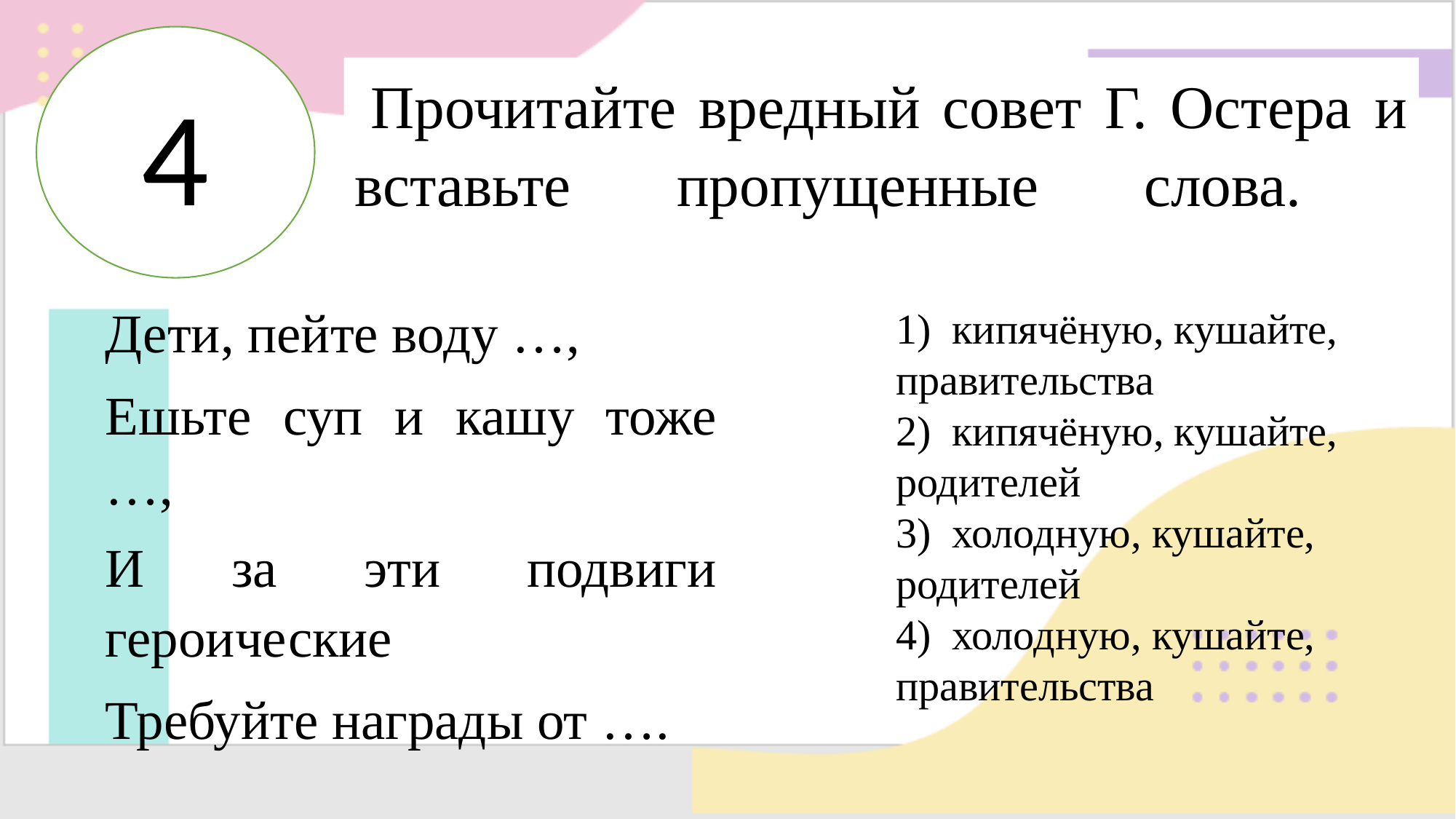

4
# Прочитайте вредный совет Г. Остера и вставьте пропущенные слова.
Дети, пейте воду …,
Ешьте суп и кашу тоже …,
И за эти подвиги героические
Требуйте награды от ….
1)  кипячёную, кушайте, правительства
2)  кипячёную, кушайте, родителей
3)  холодную, кушайте, родителей
4)  холодную, кушайте, правительства